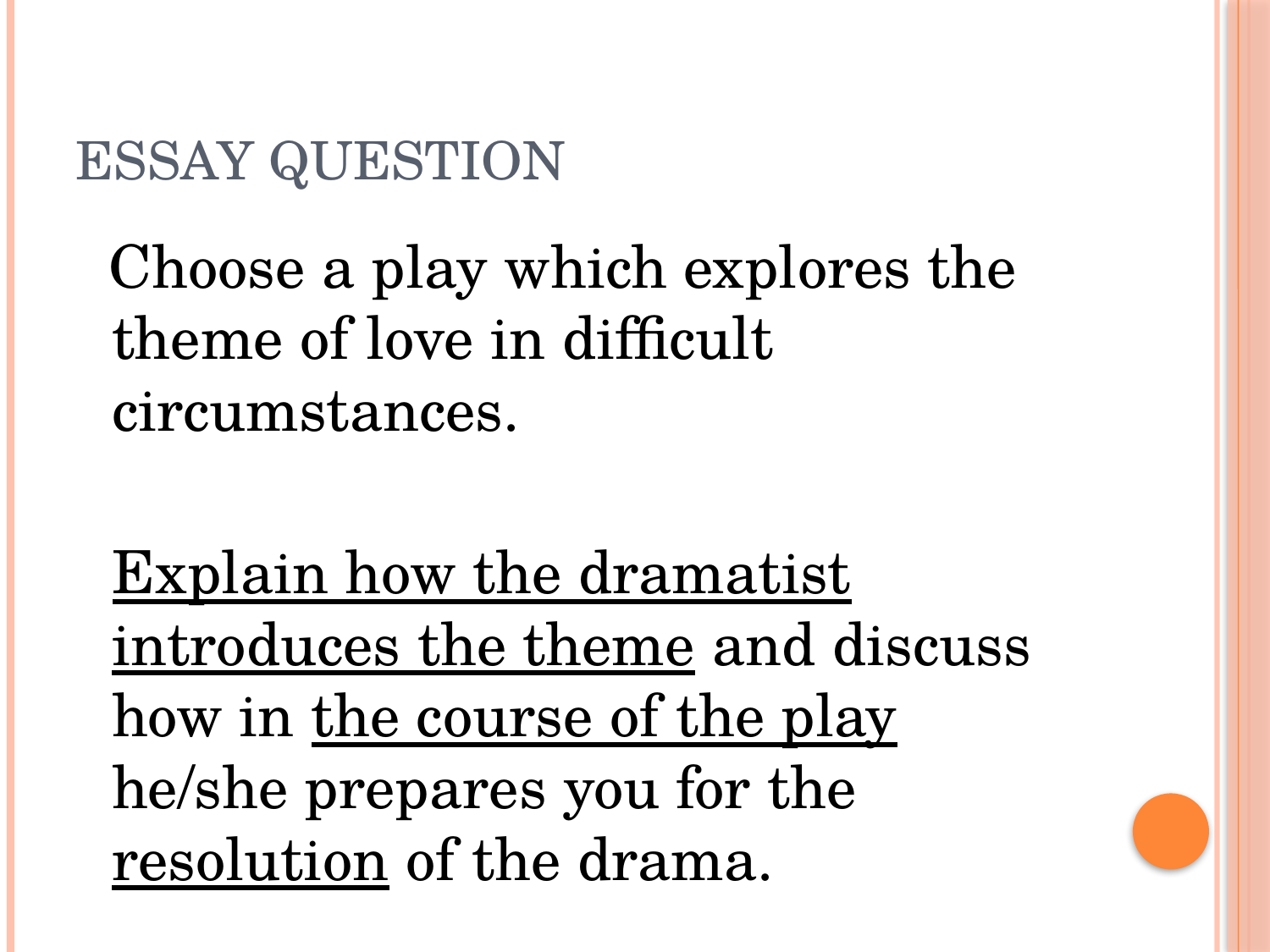

# Essay question
  Choose a play which explores the theme of love in difficult circumstances.

  Explain how the dramatist introduces the theme and discuss how in the course of the play he/she prepares you for the resolution of the drama.